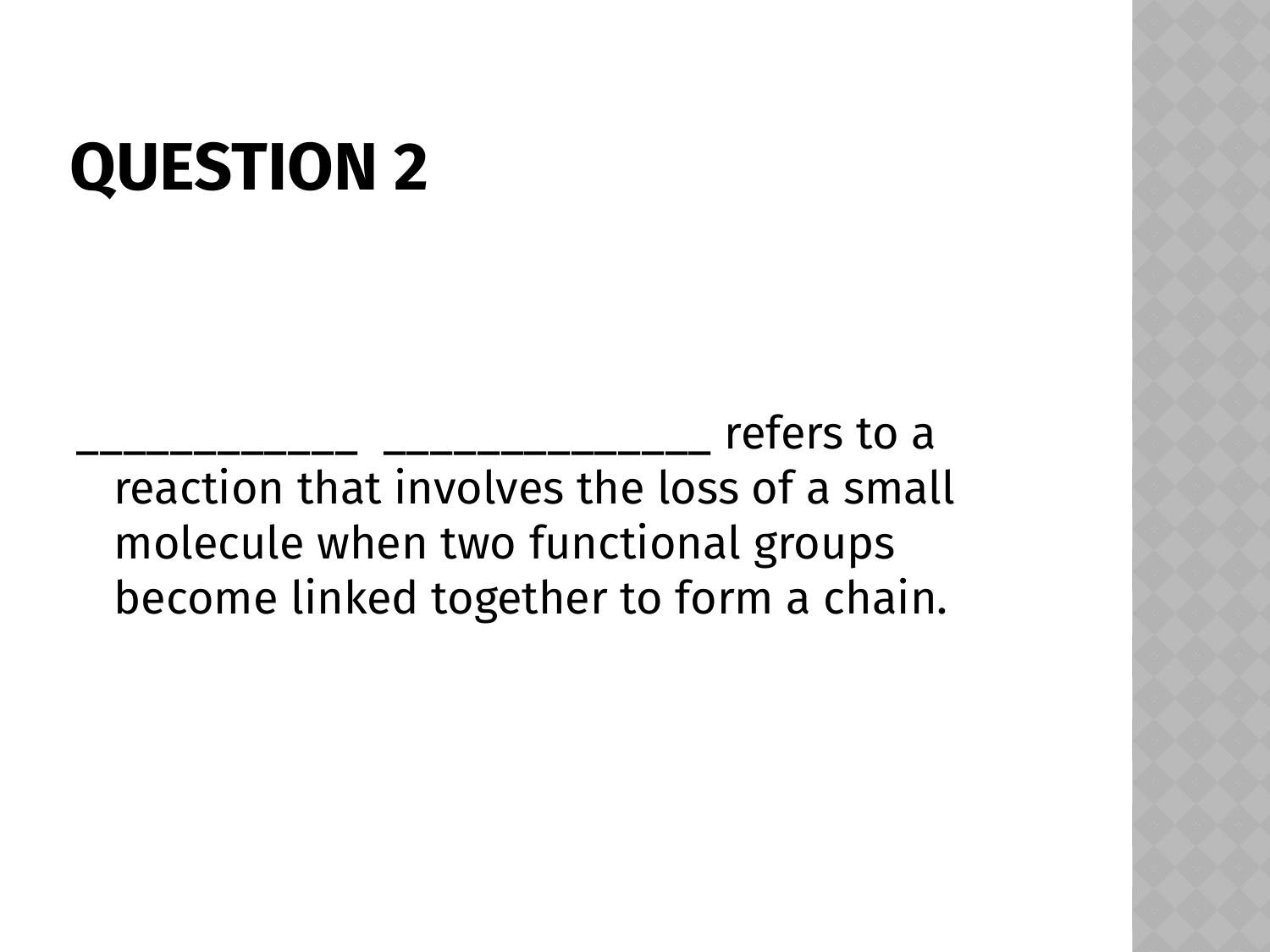

# Question 2
____________  ______________ refers to a reaction that involves the loss of a small molecule when two functional groups become linked together to form a chain.